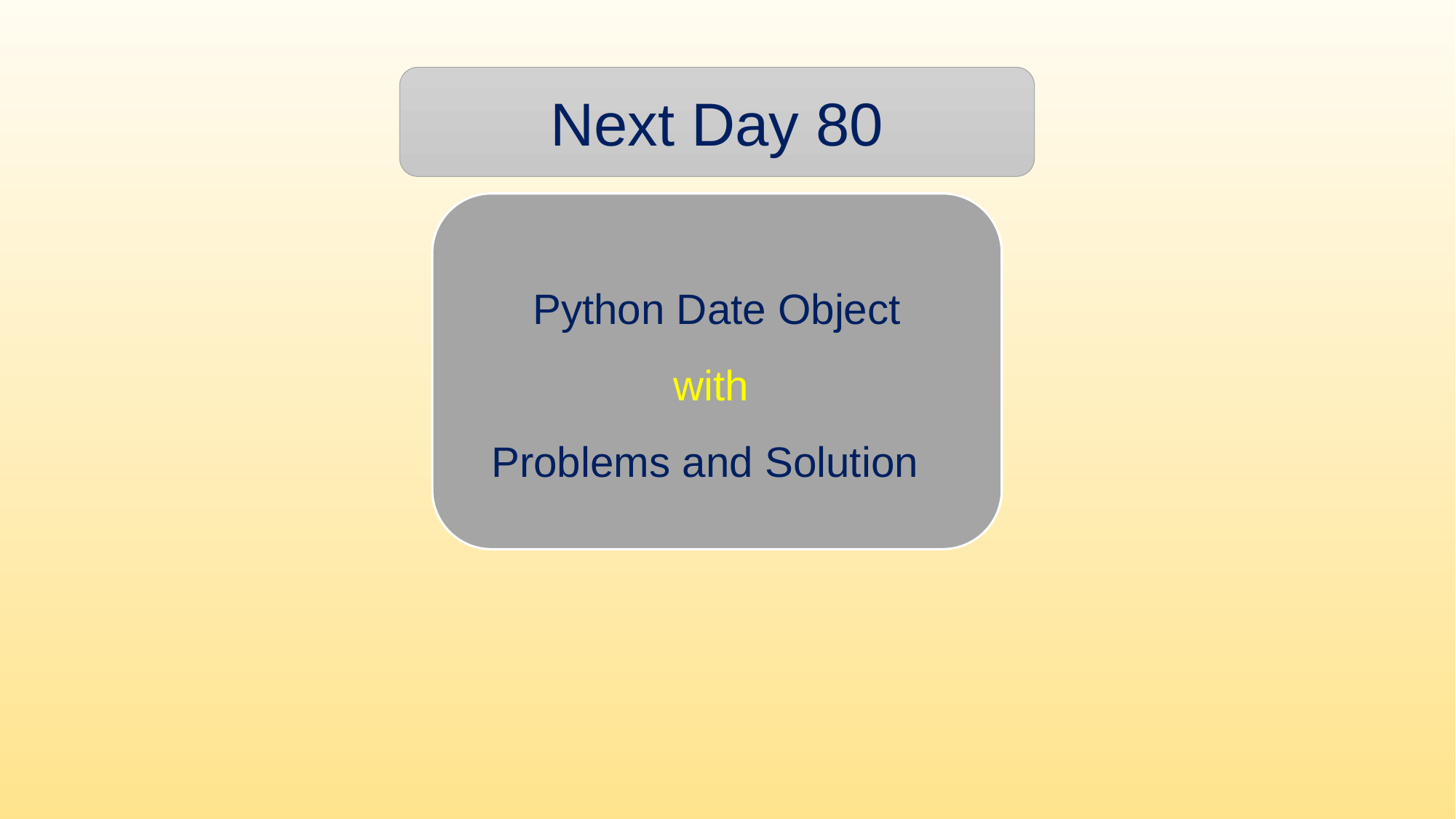

Next Day 80
Python Date Object
with
Problems and Solution